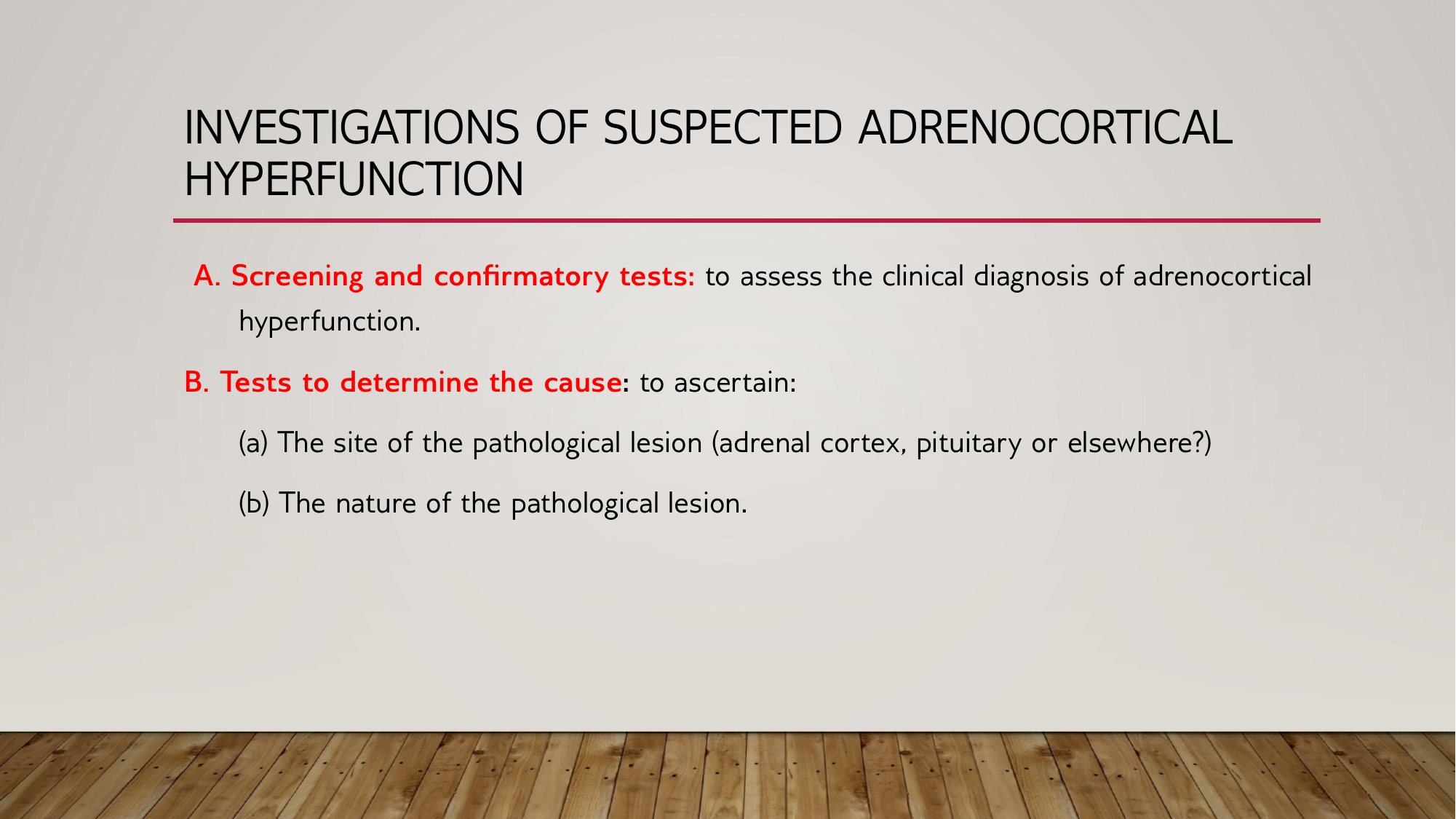

# Investigations of suspected adrenocortical hyperfunction
 A. Screening and confirmatory tests: to assess the clinical diagnosis of adrenocortical hyperfunction.
B. Tests to determine the cause: to ascertain:
      (a) The site of the pathological lesion (adrenal cortex, pituitary or elsewhere?)
      (b) The nature of the pathological lesion.